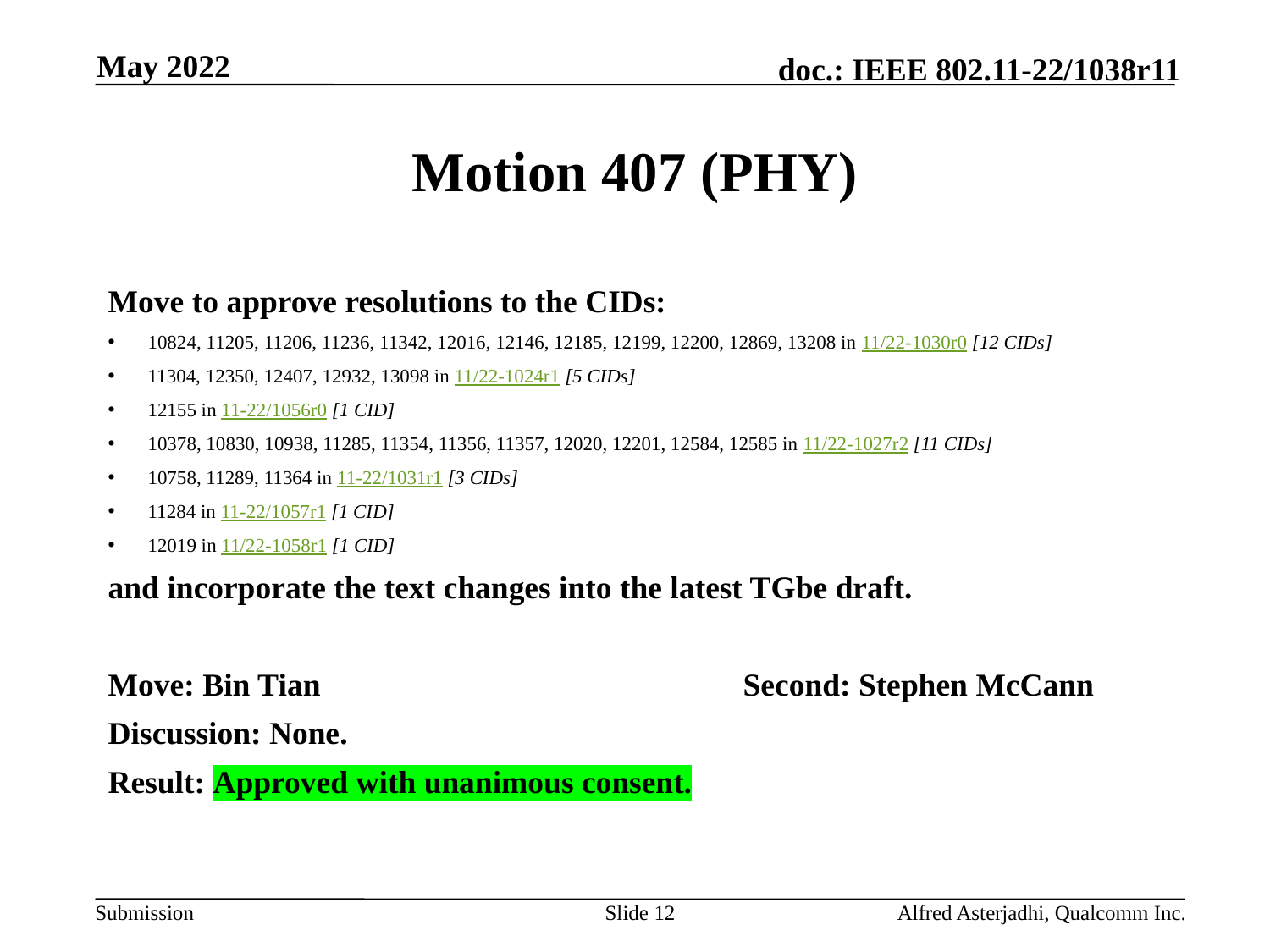

May 2022
# Motion 407 (PHY)
Move to approve resolutions to the CIDs:
10824, 11205, 11206, 11236, 11342, 12016, 12146, 12185, 12199, 12200, 12869, 13208 in 11/22-1030r0 [12 CIDs]
11304, 12350, 12407, 12932, 13098 in 11/22-1024r1 [5 CIDs]
12155 in 11-22/1056r0 [1 CID]
10378, 10830, 10938, 11285, 11354, 11356, 11357, 12020, 12201, 12584, 12585 in 11/22-1027r2 [11 CIDs]
10758, 11289, 11364 in 11-22/1031r1 [3 CIDs]
11284 in 11-22/1057r1 [1 CID]
12019 in 11/22-1058r1 [1 CID]
and incorporate the text changes into the latest TGbe draft.

Move: Bin Tian				Second: Stephen McCann
Discussion: None.
Result: Approved with unanimous consent.

Slide 12
Alfred Asterjadhi, Qualcomm Inc.